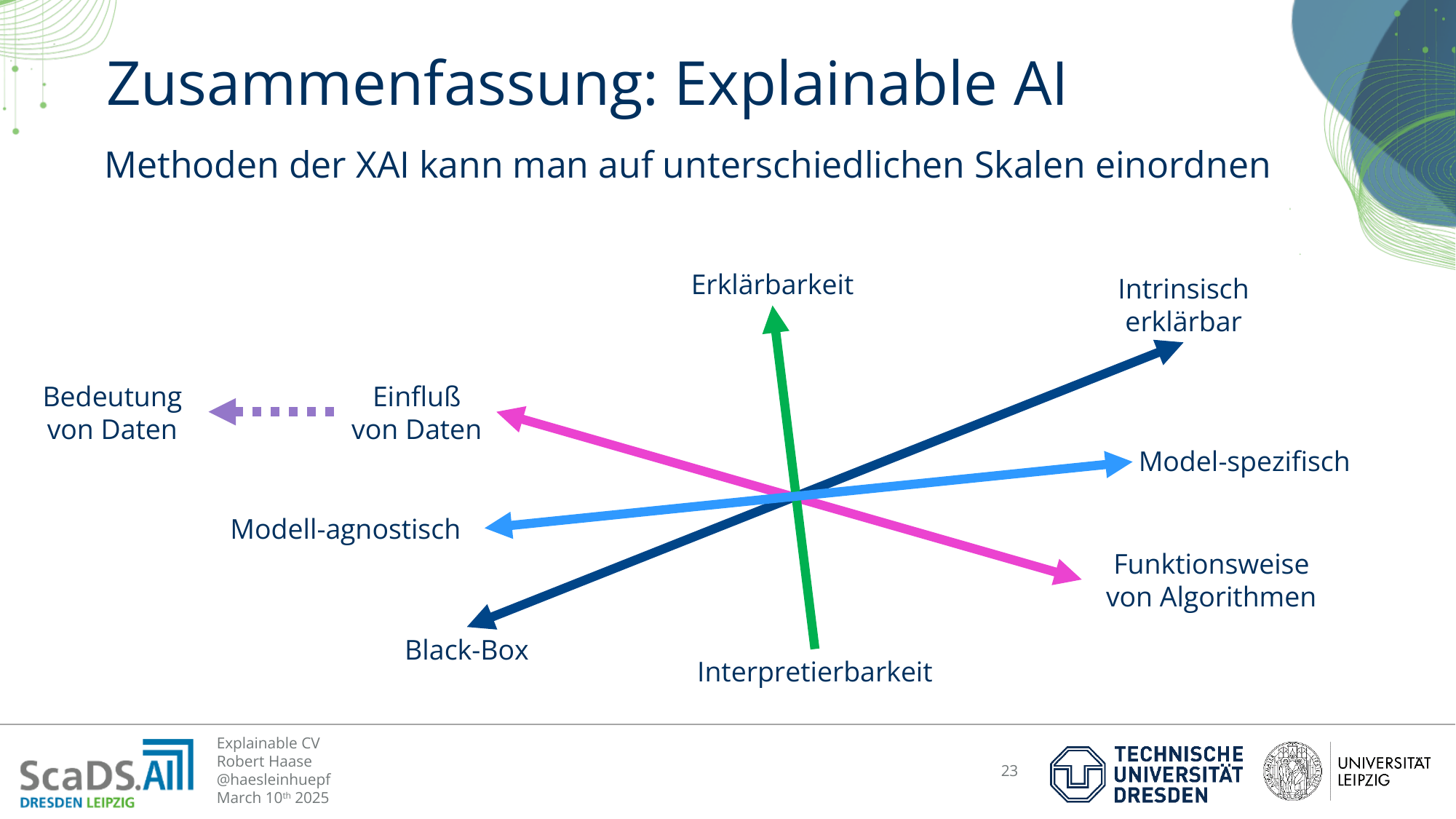

# Zusammenfassung: Explainable AI
Methoden der XAI kann man auf unterschiedlichen Skalen einordnen
Erklärbarkeit
Intrinsisch erklärbar
Bedeutung von Daten
Einfluß von Daten
Model-spezifisch
Modell-agnostisch
Funktionsweise von Algorithmen
Black-Box
Interpretierbarkeit